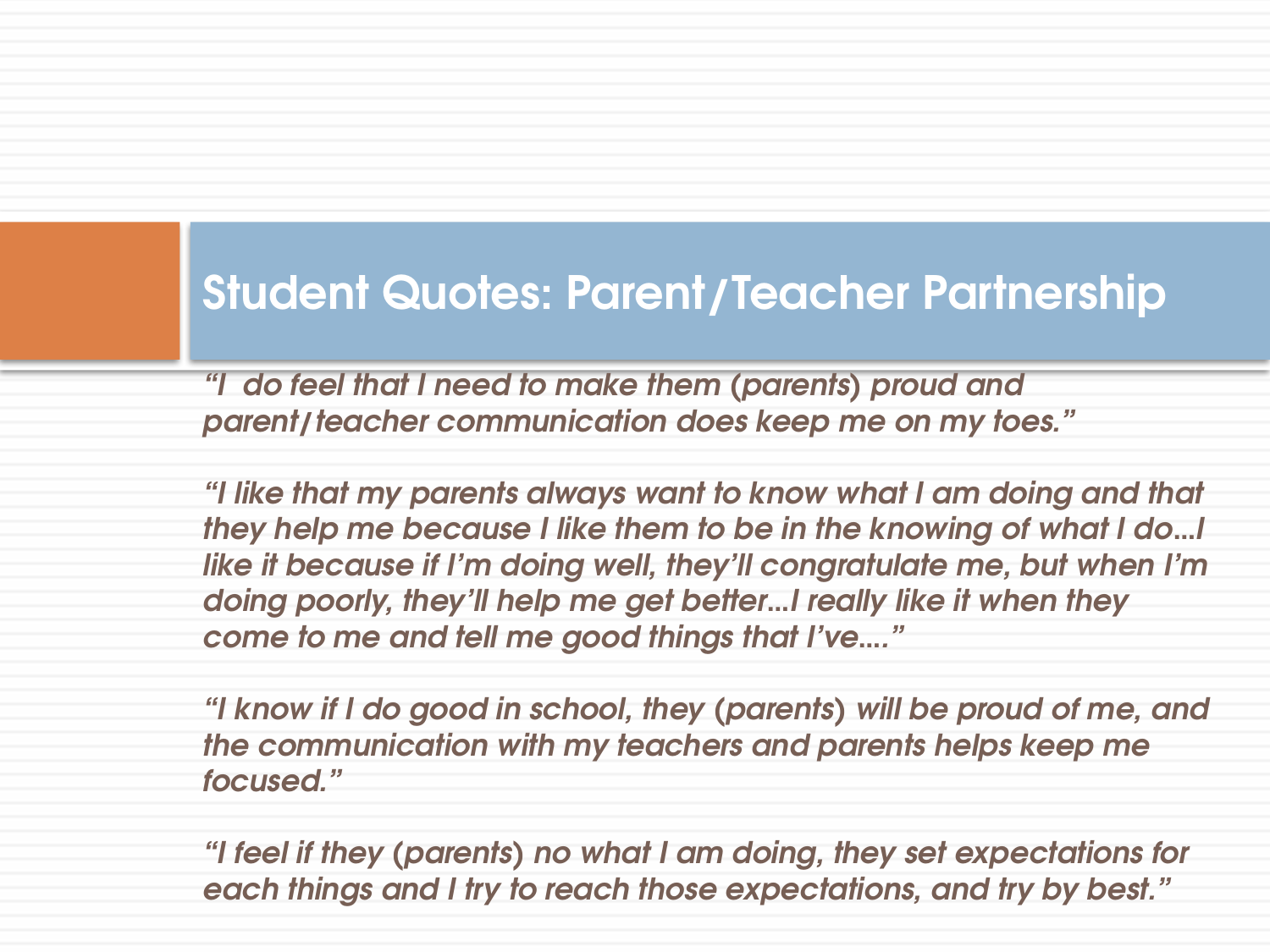

# Student Quotes: Parent/Teacher Partnership
“I  do feel that I need to make them (parents) proud and parent/teacher communication does keep me on my toes.”
“I like that my parents always want to know what I am doing and that they help me because I like them to be in the knowing of what I do…I like it because if I’m doing well, they’ll congratulate me, but when I’m doing poorly, they’ll help me get better…I really like it when they come to me and tell me good things that I’ve….”
“I know if I do good in school, they (parents) will be proud of me, and the communication with my teachers and parents helps keep me focused.”
“I feel if they (parents) no what I am doing, they set expectations for each things and I try to reach those expectations, and try by best.”